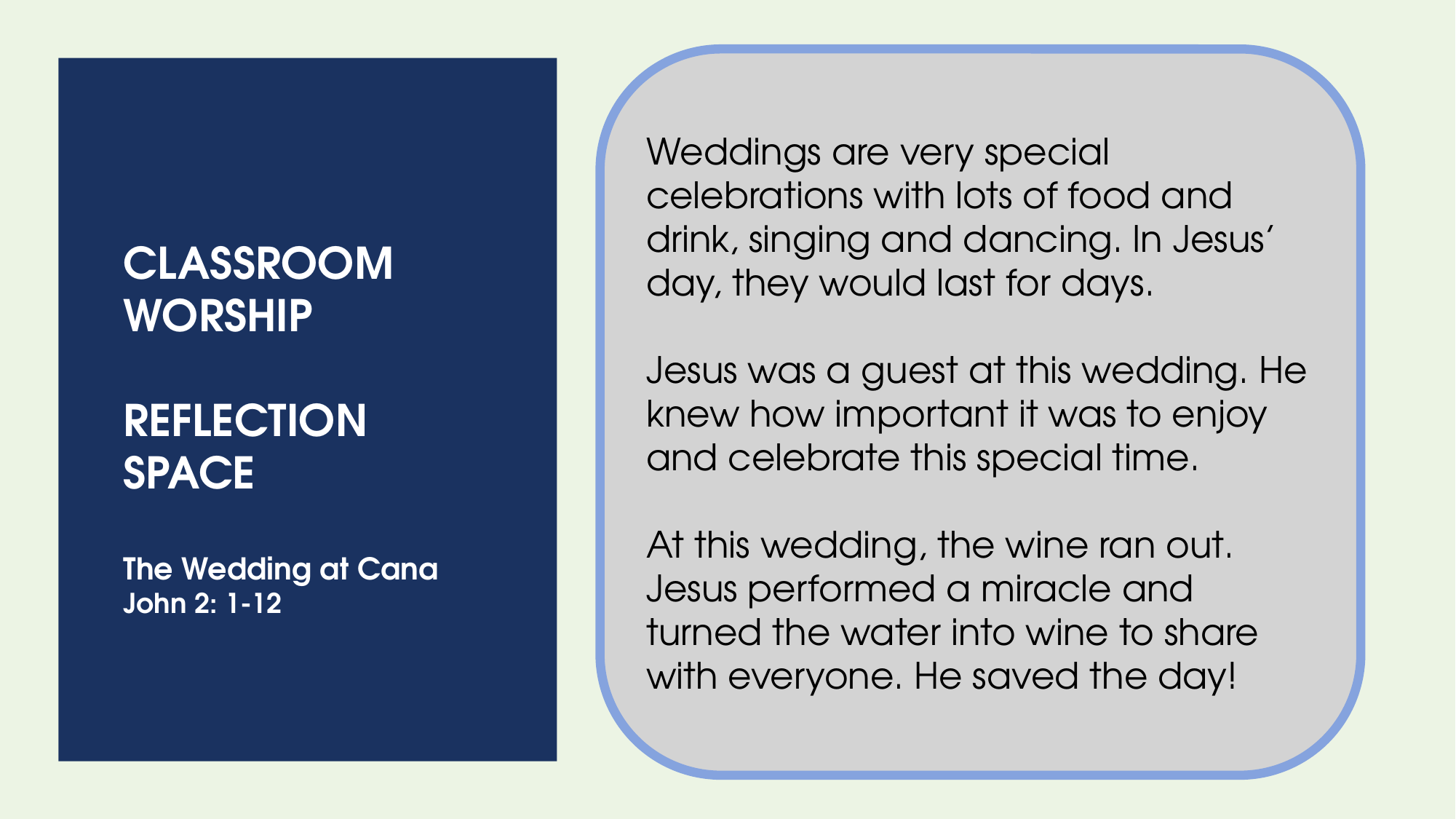

Weddings are very special celebrations with lots of food and drink, singing and dancing. In Jesus’ day, they would last for days.

Jesus was a guest at this wedding. He knew how important it was to enjoy and celebrate this special time.

At this wedding, the wine ran out. Jesus performed a miracle and turned the water into wine to share with everyone. He saved the day!

# Classroom Worship Reflection Space The Wedding at Cana John 2: 1-12